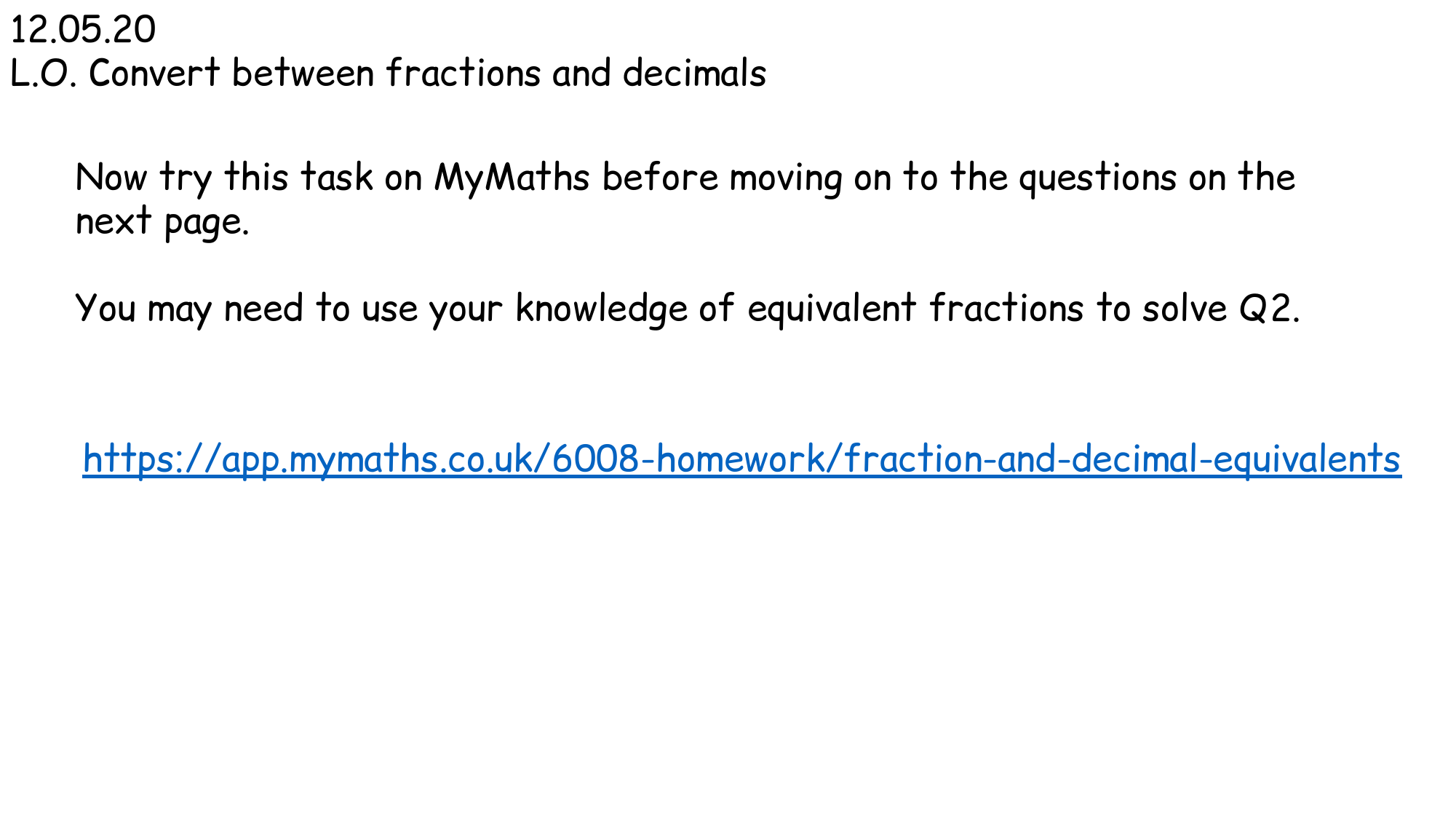

12.05.20
L.O. Convert between fractions and decimals
Now try this task on MyMaths before moving on to the questions on the next page.

You may need to use your knowledge of equivalent fractions to solve Q2.

https://app.mymaths.co.uk/6008-homework/fraction-and-decimal-equivalents